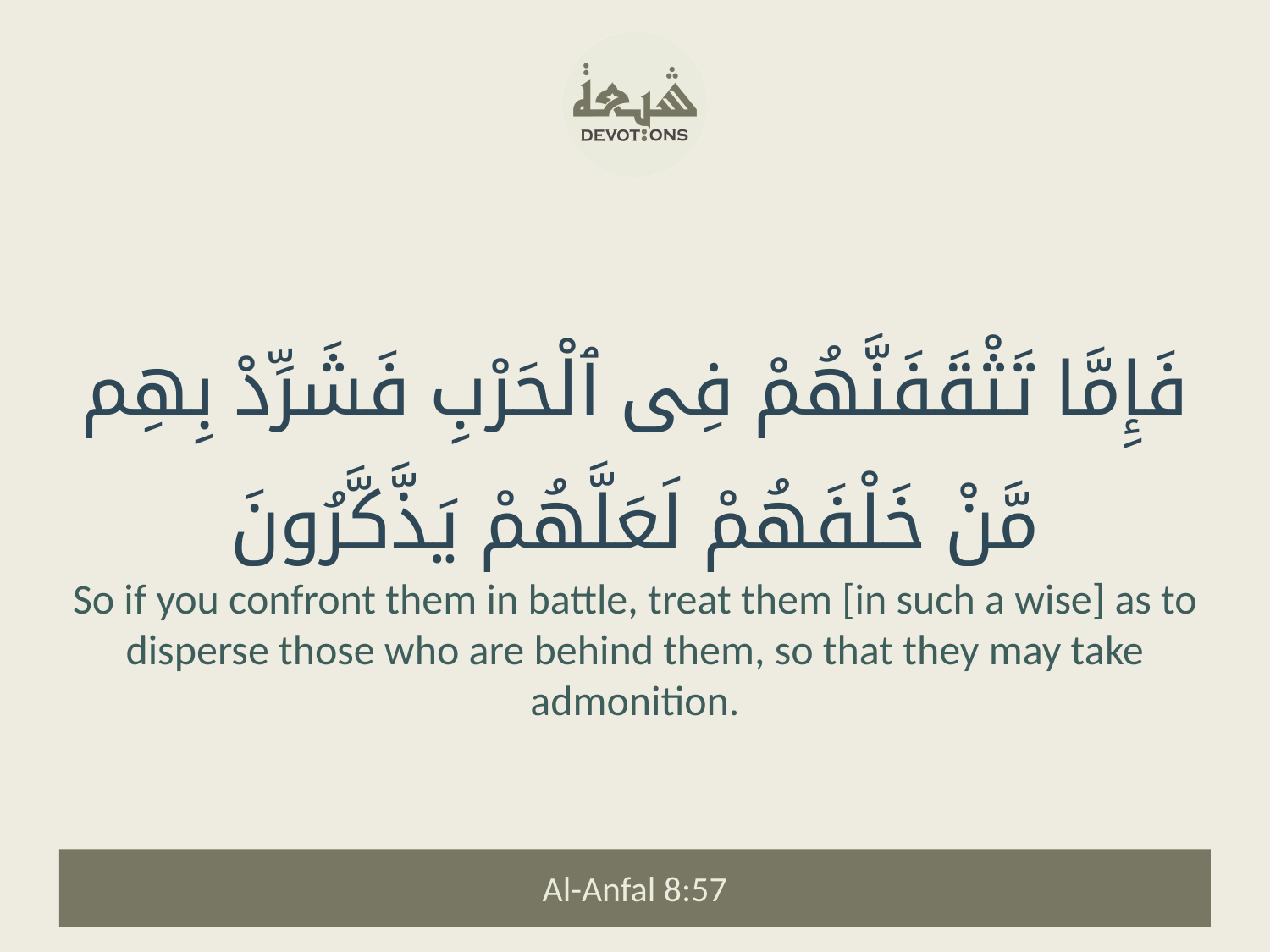

فَإِمَّا تَثْقَفَنَّهُمْ فِى ٱلْحَرْبِ فَشَرِّدْ بِهِم مَّنْ خَلْفَهُمْ لَعَلَّهُمْ يَذَّكَّرُونَ
So if you confront them in battle, treat them [in such a wise] as to disperse those who are behind them, so that they may take admonition.
Al-Anfal 8:57